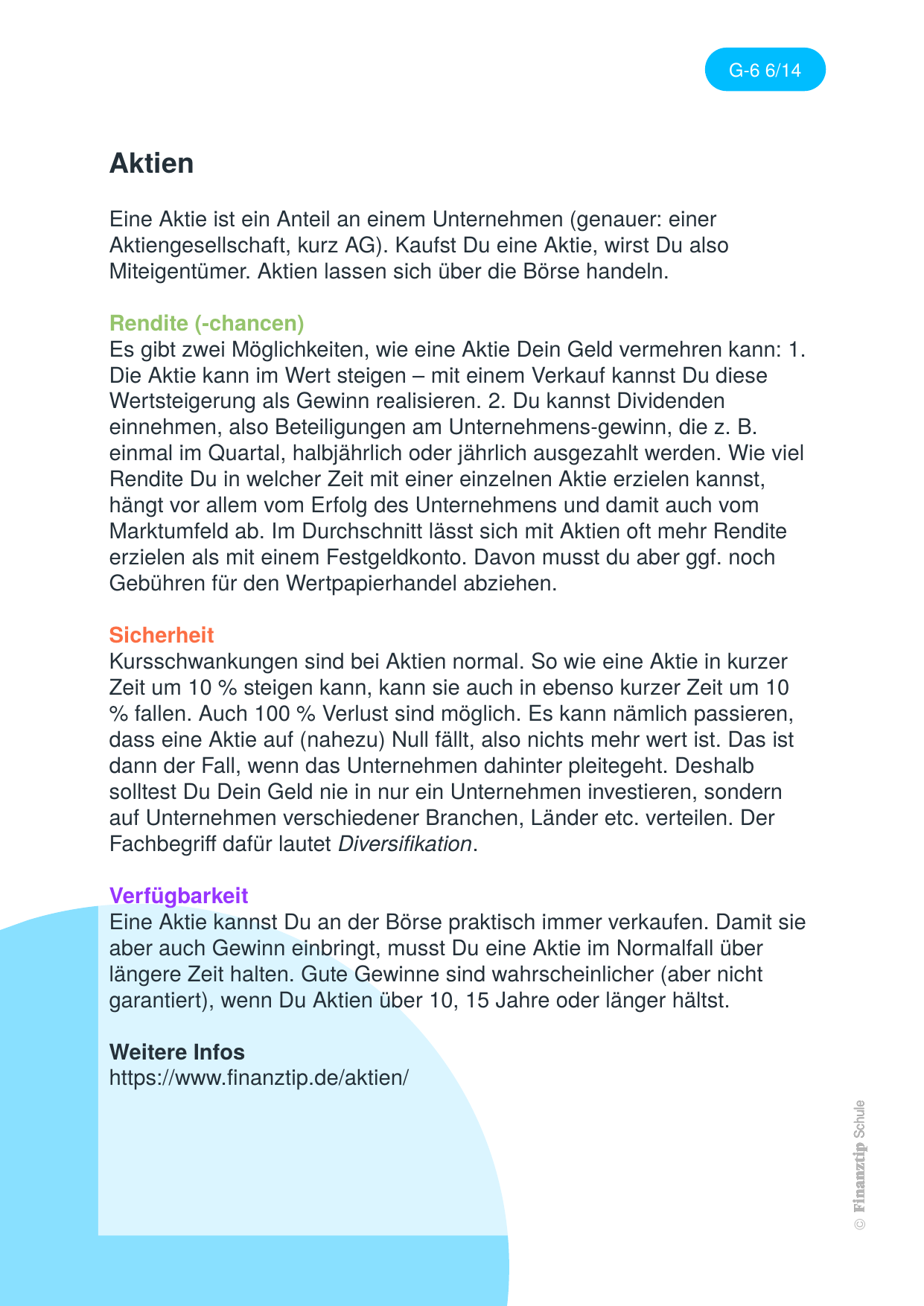

Aktien

Eine Aktie ist ein Anteil an einem Unternehmen (genauer: einer Aktiengesellschaft, kurz AG). Kaufst Du eine Aktie, wirst Du also Miteigentümer. Aktien lassen sich über die Börse handeln.

Rendite (-chancen)
Es gibt zwei Möglichkeiten, wie eine Aktie Dein Geld vermehren kann: 1. Die Aktie kann im Wert steigen – mit einem Verkauf kannst Du diese Wertsteigerung als Gewinn realisieren. 2. Du kannst Dividenden einnehmen, also Beteiligungen am Unternehmens-gewinn, die z. B. einmal im Quartal, halbjährlich oder jährlich ausgezahlt werden. Wie viel Rendite Du in welcher Zeit mit einer einzelnen Aktie erzielen kannst, hängt vor allem vom Erfolg des Unternehmens und damit auch vom Marktumfeld ab. Im Durchschnitt lässt sich mit Aktien oft mehr Rendite erzielen als mit einem Festgeldkonto. Davon musst du aber ggf. noch Gebühren für den Wertpapierhandel abziehen.

Sicherheit
Kursschwankungen sind bei Aktien normal. So wie eine Aktie in kurzer Zeit um 10 % steigen kann, kann sie auch in ebenso kurzer Zeit um 10 % fallen. Auch 100 % Verlust sind möglich. Es kann nämlich passieren, dass eine Aktie auf (nahezu) Null fällt, also nichts mehr wert ist. Das ist dann der Fall, wenn das Unternehmen dahinter pleitegeht. Deshalb solltest Du Dein Geld nie in nur ein Unternehmen investieren, sondern auf Unternehmen verschiedener Branchen, Länder etc. verteilen. Der Fachbegriff dafür lautet Diversifikation.

Verfügbarkeit
Eine Aktie kannst Du an der Börse praktisch immer verkaufen. Damit sie aber auch Gewinn einbringt, musst Du eine Aktie im Normalfall über längere Zeit halten. Gute Gewinne sind wahrscheinlicher (aber nicht garantiert), wenn Du Aktien über 10, 15 Jahre oder länger hältst.

Weitere Infos
https://www.finanztip.de/aktien/